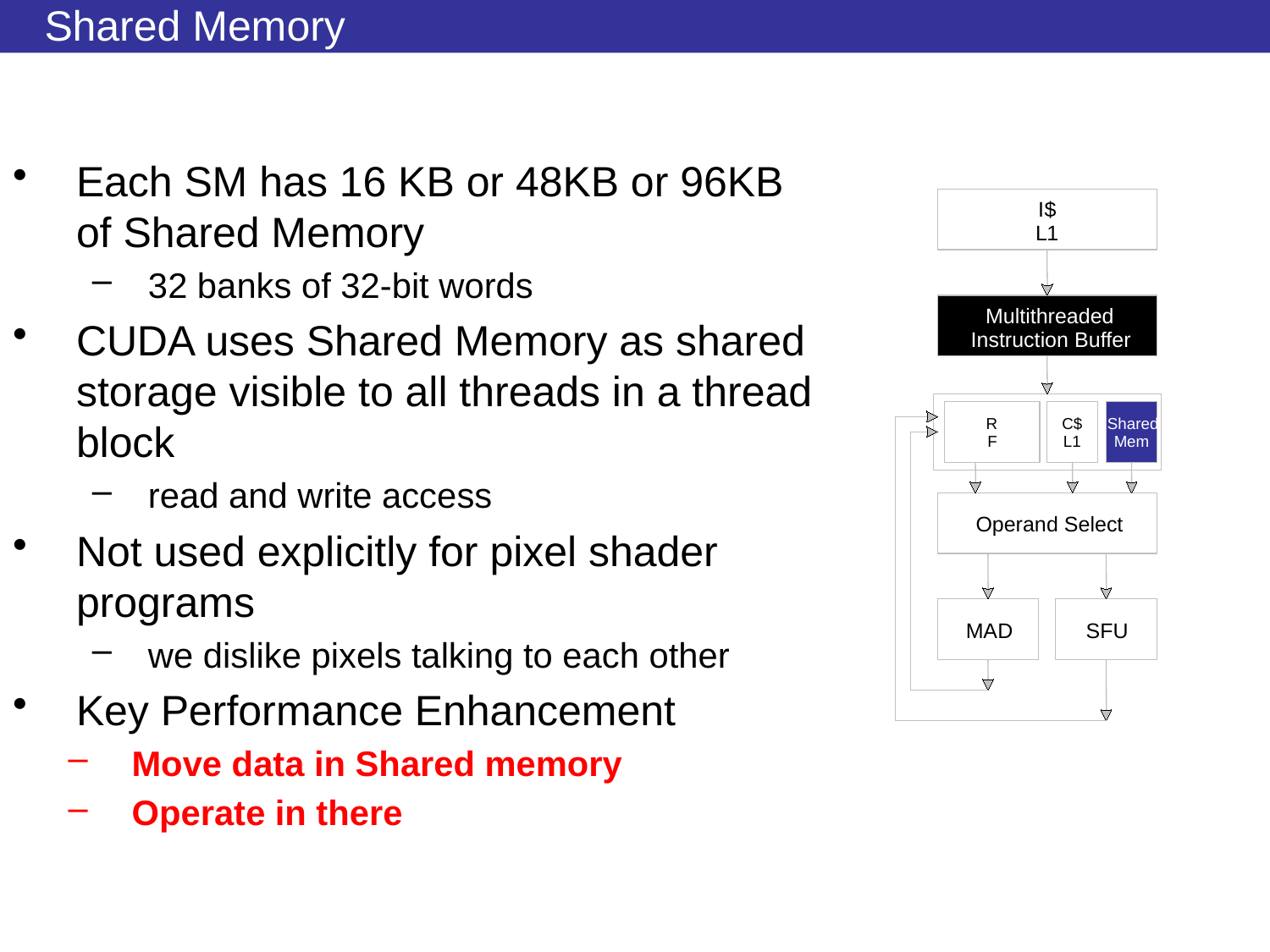

# Shared Memory
Each SM has 16 KB or 48KB or 96KB of Shared Memory
32 banks of 32-bit words
CUDA uses Shared Memory as shared storage visible to all threads in a thread block
read and write access
Not used explicitly for pixel shader programs
we dislike pixels talking to each other
Key Performance Enhancement
Move data in Shared memory
Operate in there

I
$
L
1

Multithreaded
Instruction Buffer

R
C
$
Shared

F

L
1
Mem

Operand Select

MAD
SFU